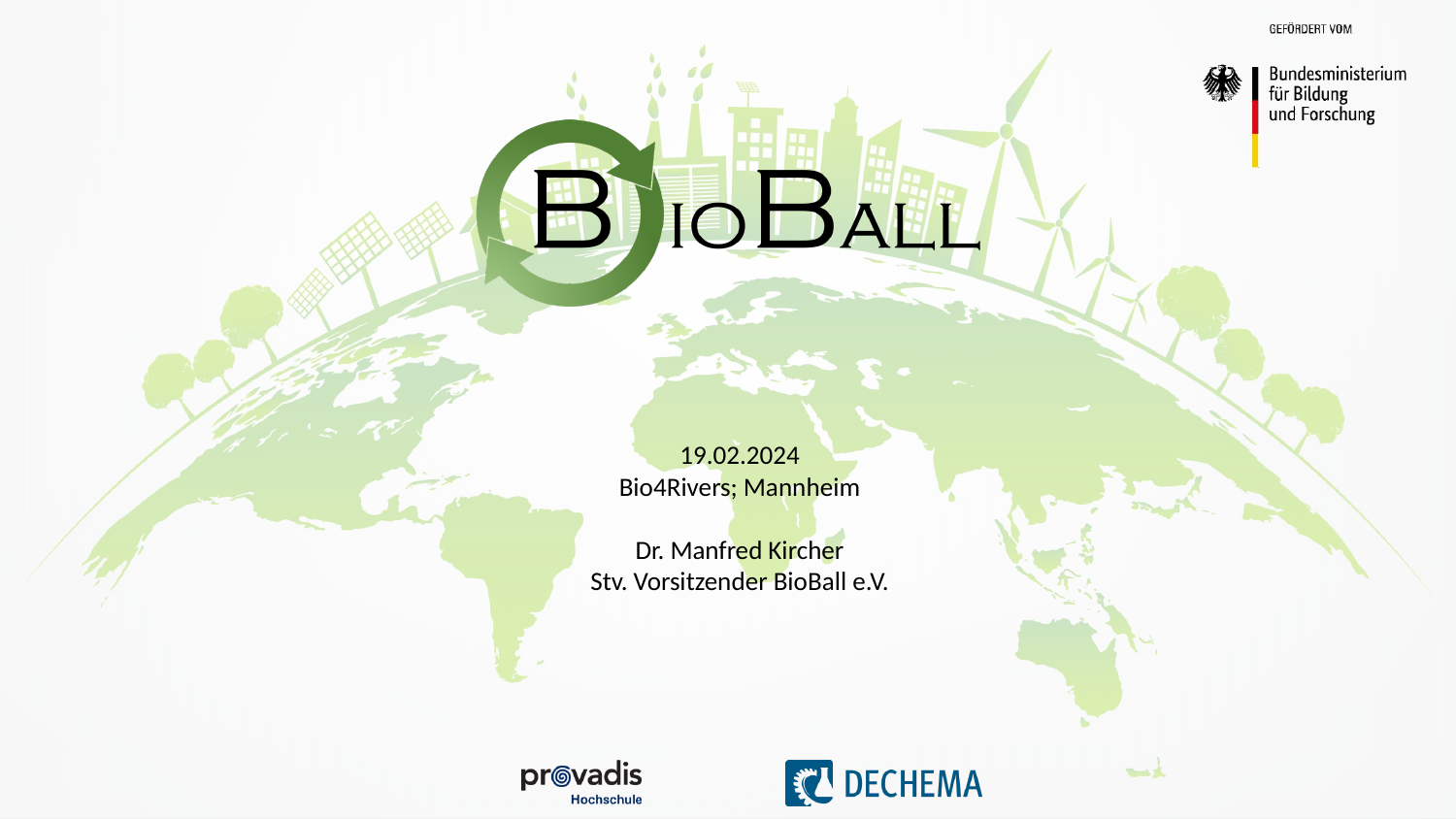

19.02.2024
Bio4Rivers; Mannheim

Dr. Manfred Kircher
Stv. Vorsitzender BioBall e.V.